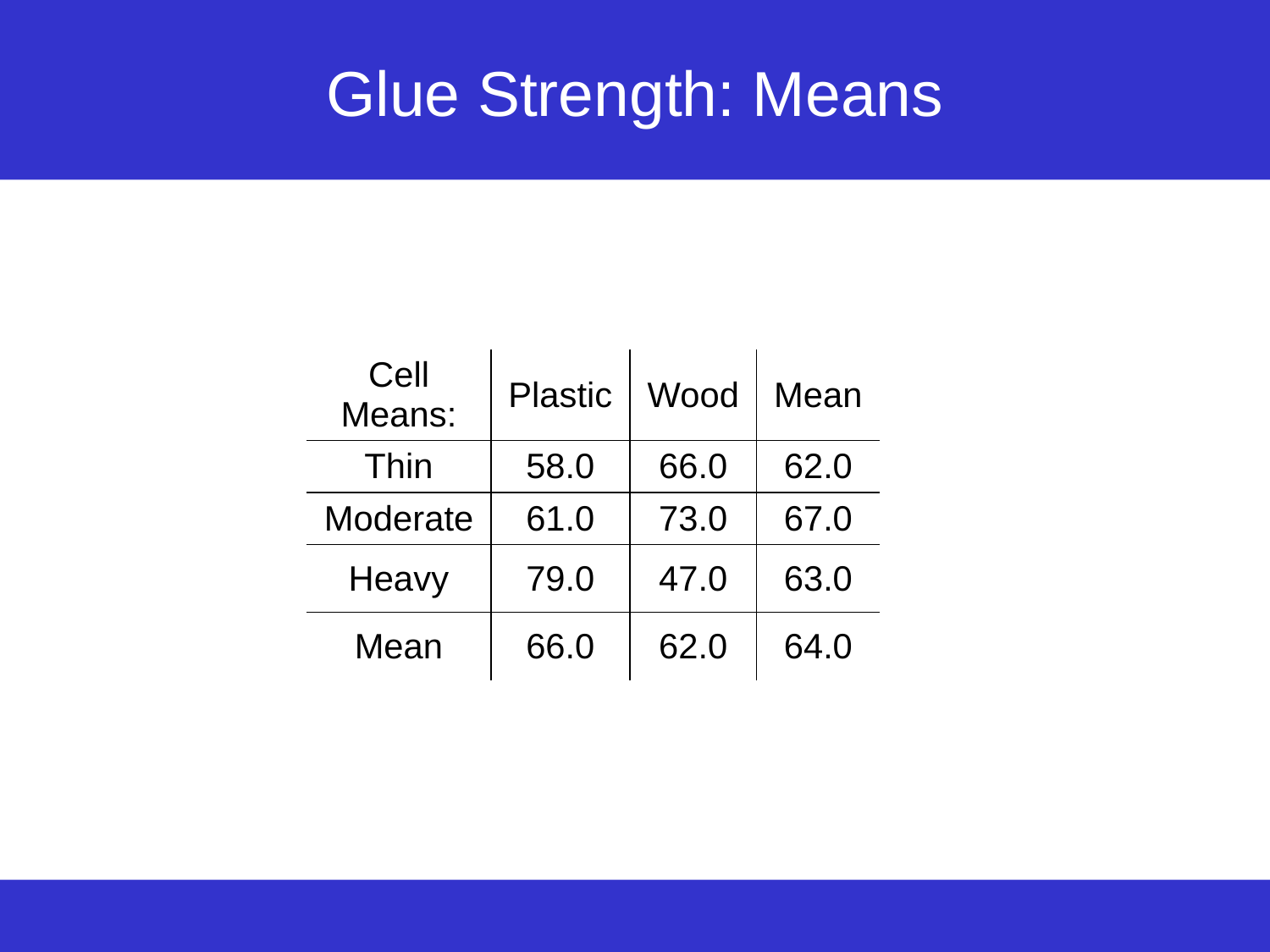

# Glue Strength: Means
| Cell Means: | Plastic | Wood | Mean |
| --- | --- | --- | --- |
| Thin | 58.0 | 66.0 | 62.0 |
| Moderate | 61.0 | 73.0 | 67.0 |
| Heavy | 79.0 | 47.0 | 63.0 |
| Mean | 66.0 | 62.0 | 64.0 |